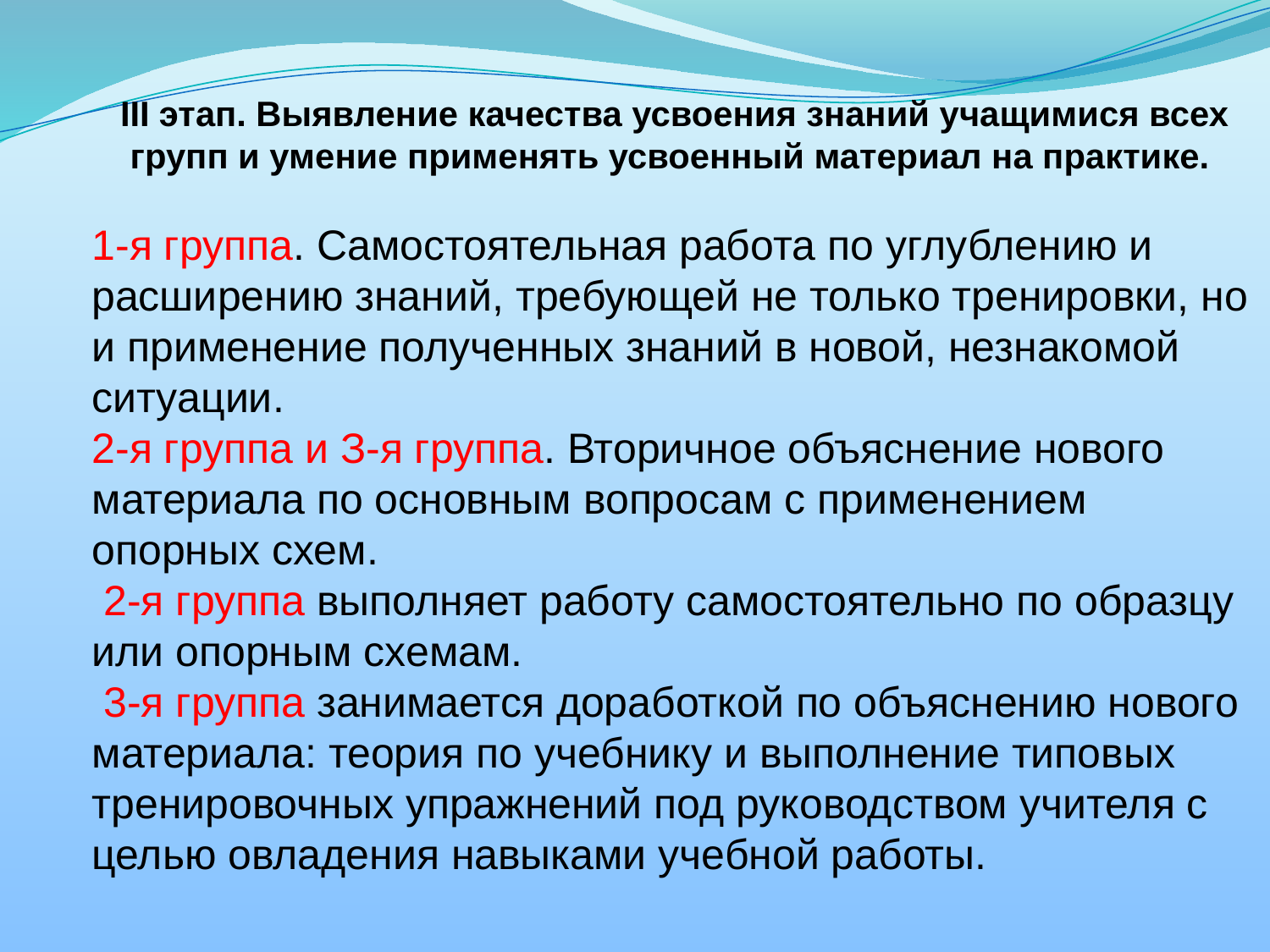

III этап. Выявление качества усвоения знаний учащимися всех групп и умение применять усвоенный материал на практике.
1-я группа. Самостоятельная работа по углублению и расширению знаний, требующей не только тренировки, но и применение полученных знаний в новой, незнакомой ситуации.
2-я группа и З-я группа. Вторичное объяснение нового материала по основным вопросам с применением опорных схем.
 2-я группа выполняет работу самостоятельно по образцу или опорным схемам.
 3-я группа занимается доработкой по объяснению нового материала: теория по учебнику и выполнение типовых тренировочных упражнений под руководством учителя с целью овладения навыками учебной работы.